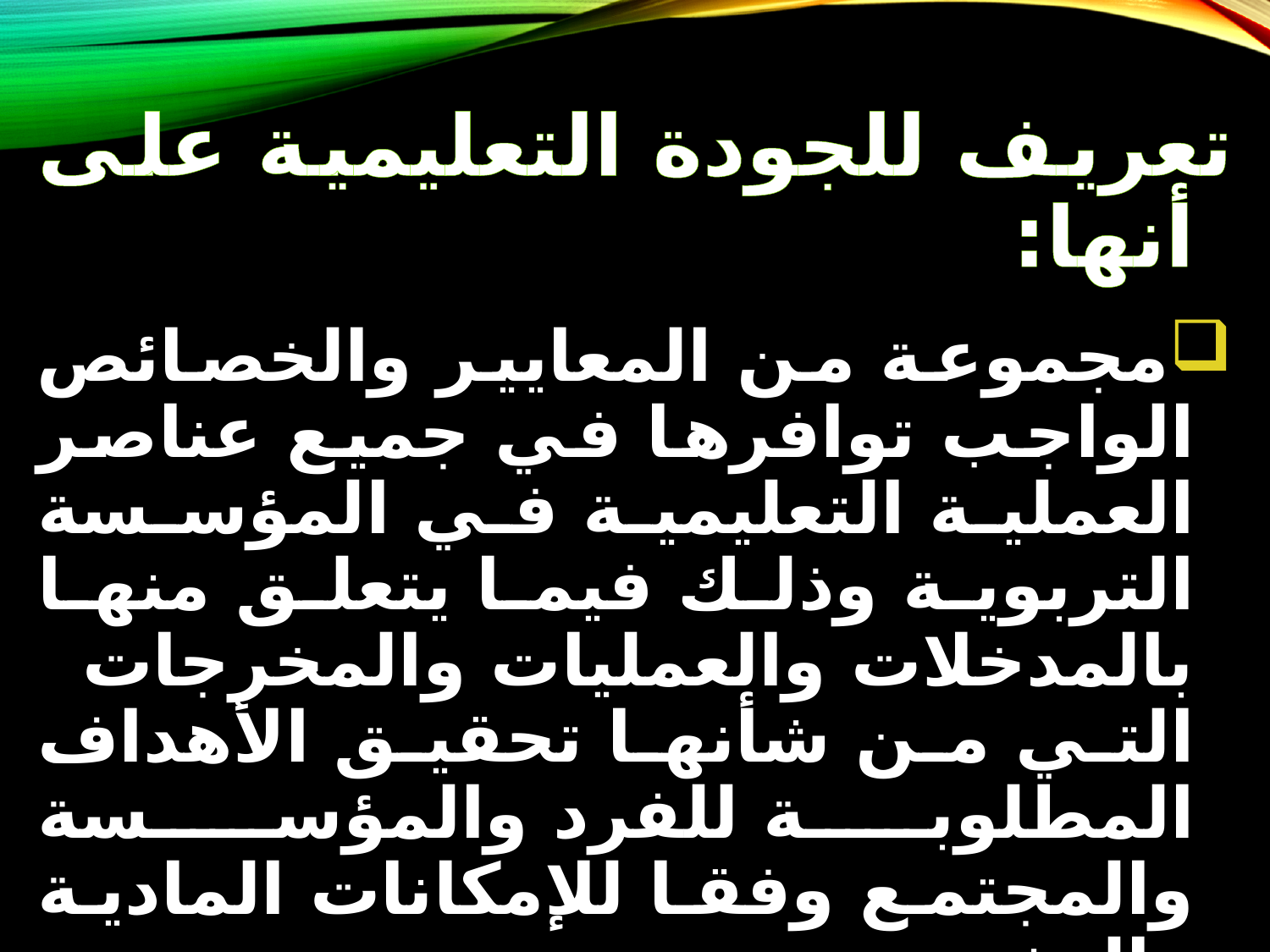

تعريف للجودة التعليمية على أنها:

مجموعة من المعايير والخصائص الواجب توافرها في جميع عناصر العملية التعليمية في المؤسسة التربوية وذلك فيما يتعلق منها بالمدخلات والعمليات والمخرجات التي من شأنها تحقيق الأهداف المطلوبة للفرد والمؤسسة والمجتمع وفقا للإمكانات المادية والبشرية.
إن تحديات ثورة المعلومات التكنولوجية التي يواجهها العالم المعاصر جعلت من نظام الجودة الشاملة الحل الأمثل لمواجهة مشكلاته .